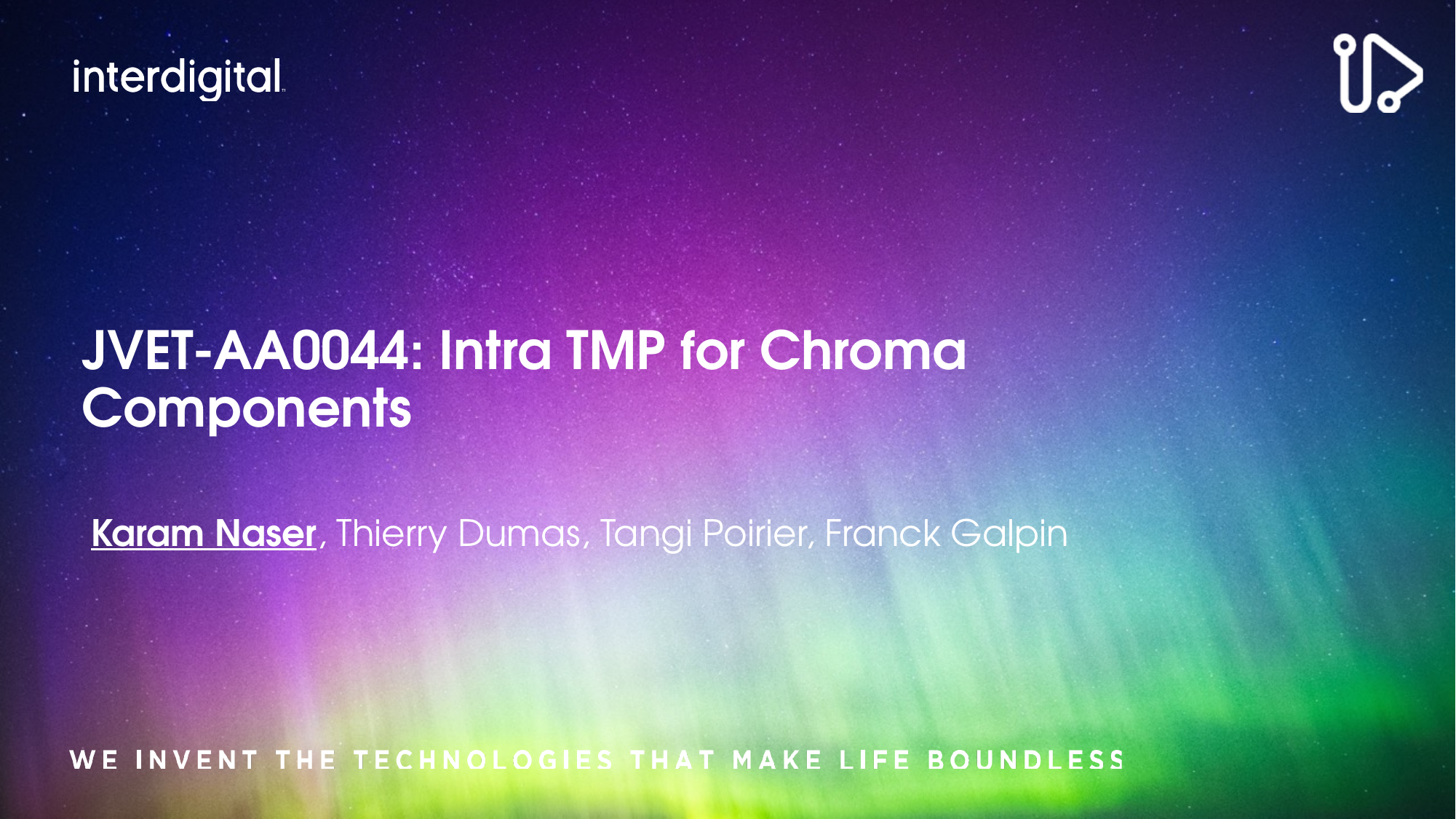

# JVET-AA0044: Intra TMP for Chroma Components
Karam Naser, Thierry Dumas, Tangi Poirier, Franck Galpin